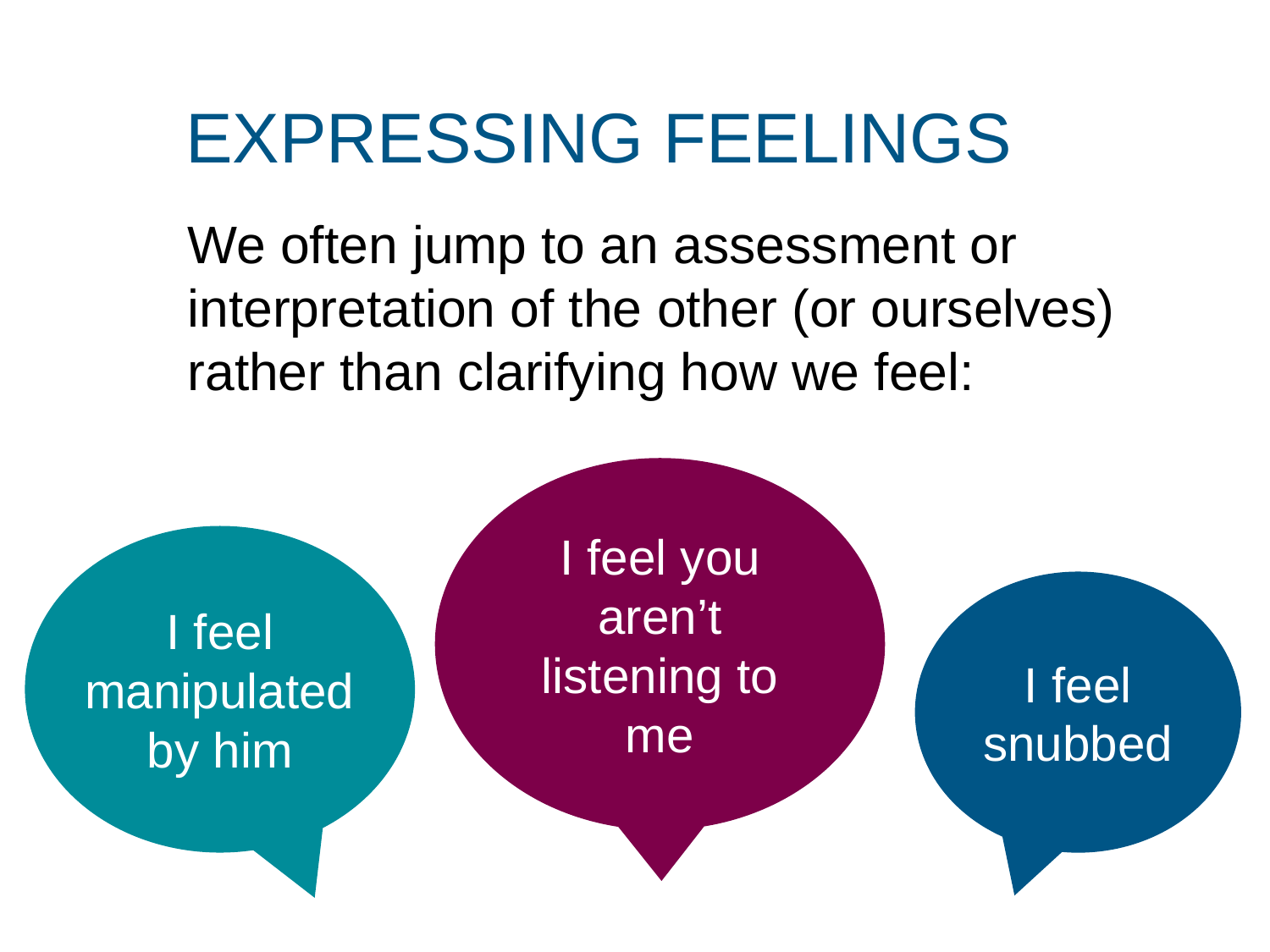

Expressing feelings
We often jump to an assessment or interpretation of the other (or ourselves) rather than clarifying how we feel:

I feel you aren’t listening to me
I feel manipulated by him
I feel snubbed